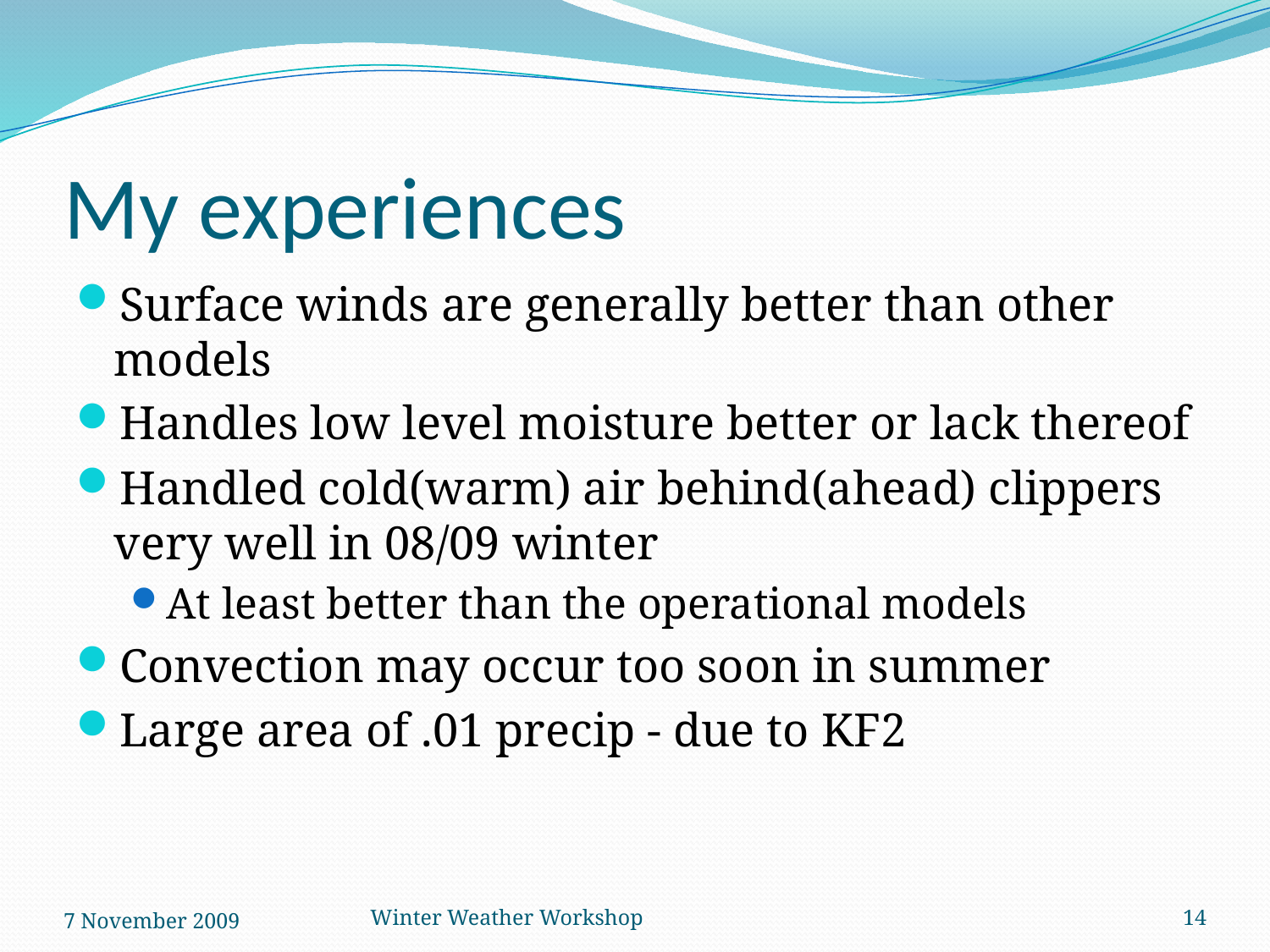

# My experiences
Surface winds are generally better than other models
Handles low level moisture better or lack thereof
Handled cold(warm) air behind(ahead) clippers very well in 08/09 winter
At least better than the operational models
Convection may occur too soon in summer
Large area of .01 precip - due to KF2
7 November 2009
Winter Weather Workshop
14